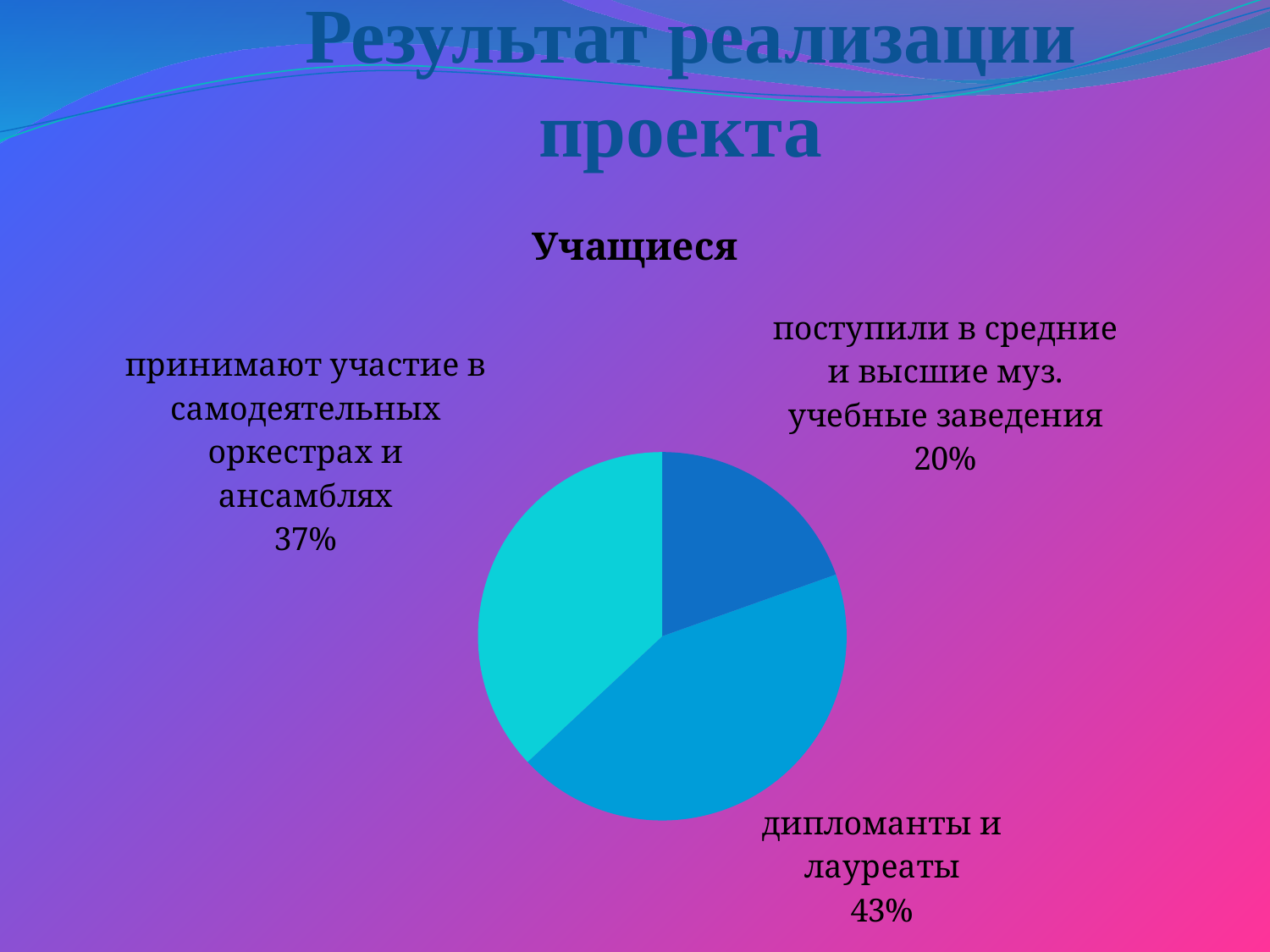

# Результат реализации проекта

### Chart:

| Category | Учащиеся |
|---|---|
| поступили в средние и высшие муз. учебные заведения | 9.0 |
| дипломанты и лауреаты | 20.0 |
| принимают участие в самодеятельных оркестрах и ансамблях | 17.0 |